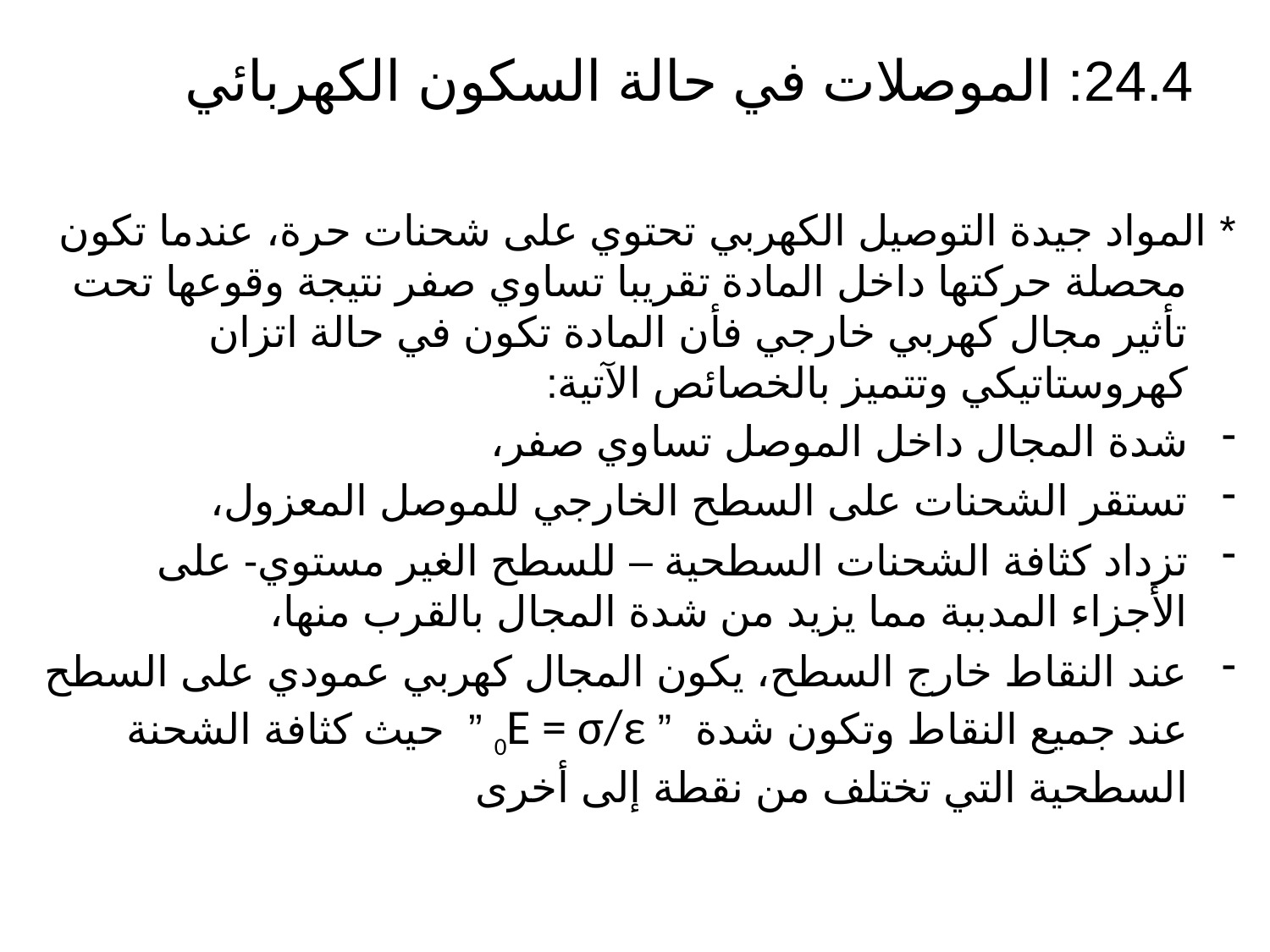

# 24.4: الموصلات في حالة السكون الكهربائي
* المواد جيدة التوصيل الكهربي تحتوي على شحنات حرة، عندما تكون محصلة حركتها داخل المادة تقريبا تساوي صفر نتيجة وقوعها تحت تأثير مجال كهربي خارجي فأن المادة تكون في حالة اتزان كهروستاتيكي وتتميز بالخصائص الآتية:
شدة المجال داخل الموصل تساوي صفر،
تستقر الشحنات على السطح الخارجي للموصل المعزول،
تزداد كثافة الشحنات السطحية – للسطح الغير مستوي- على الأجزاء المدببة مما يزيد من شدة المجال بالقرب منها،
عند النقاط خارج السطح، يكون المجال كهربي عمودي على السطح عند جميع النقاط وتكون شدة  ” 0E = σ/ε ”  حيث كثافة الشحنة السطحية التي تختلف من نقطة إلى أخرى